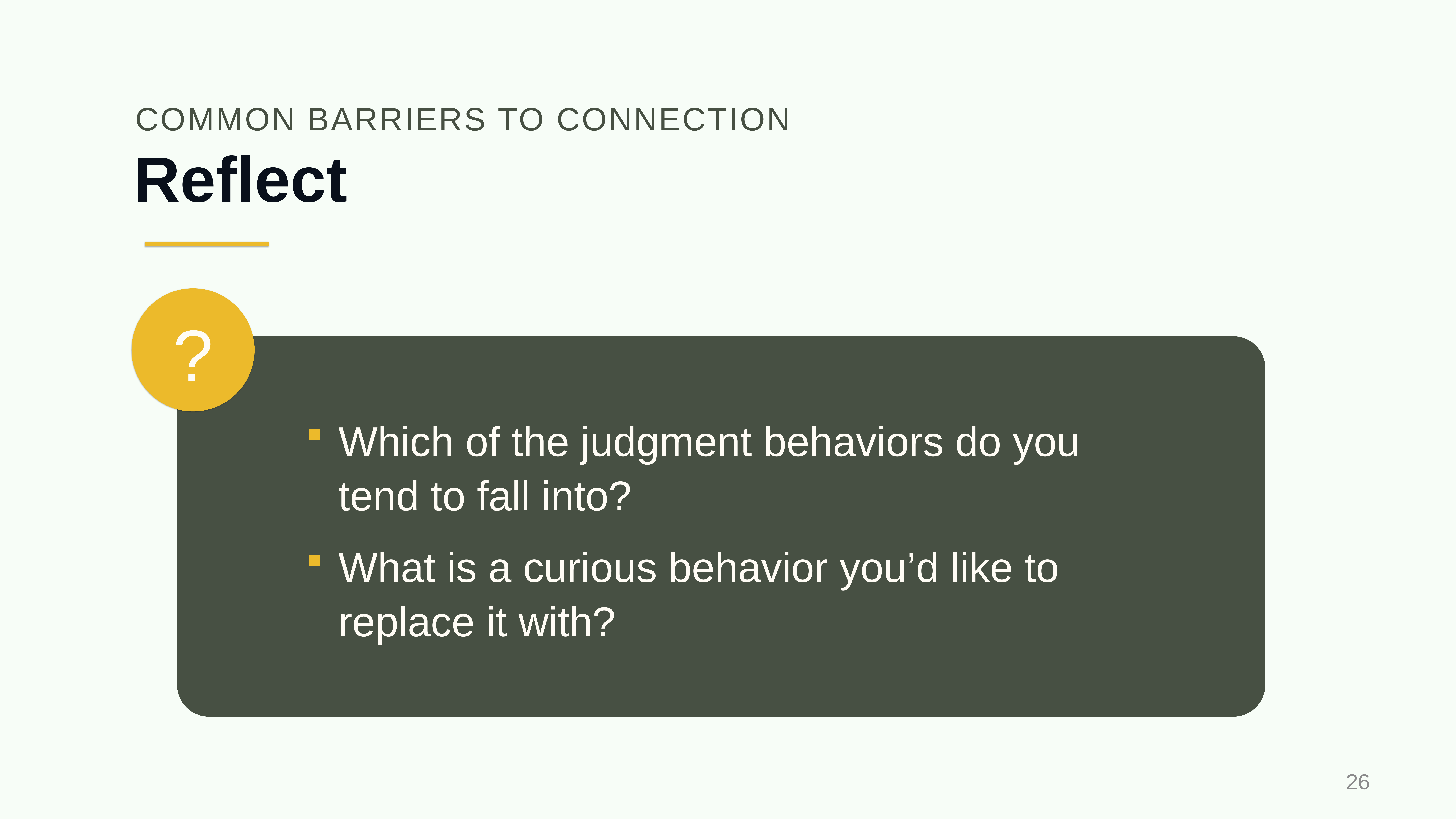

COMMON BARRIERS TO CONNECTION
# Reflect

?

Which of the judgment behaviors do you tend to fall into?
What is a curious behavior you’d like to replace it with?
26